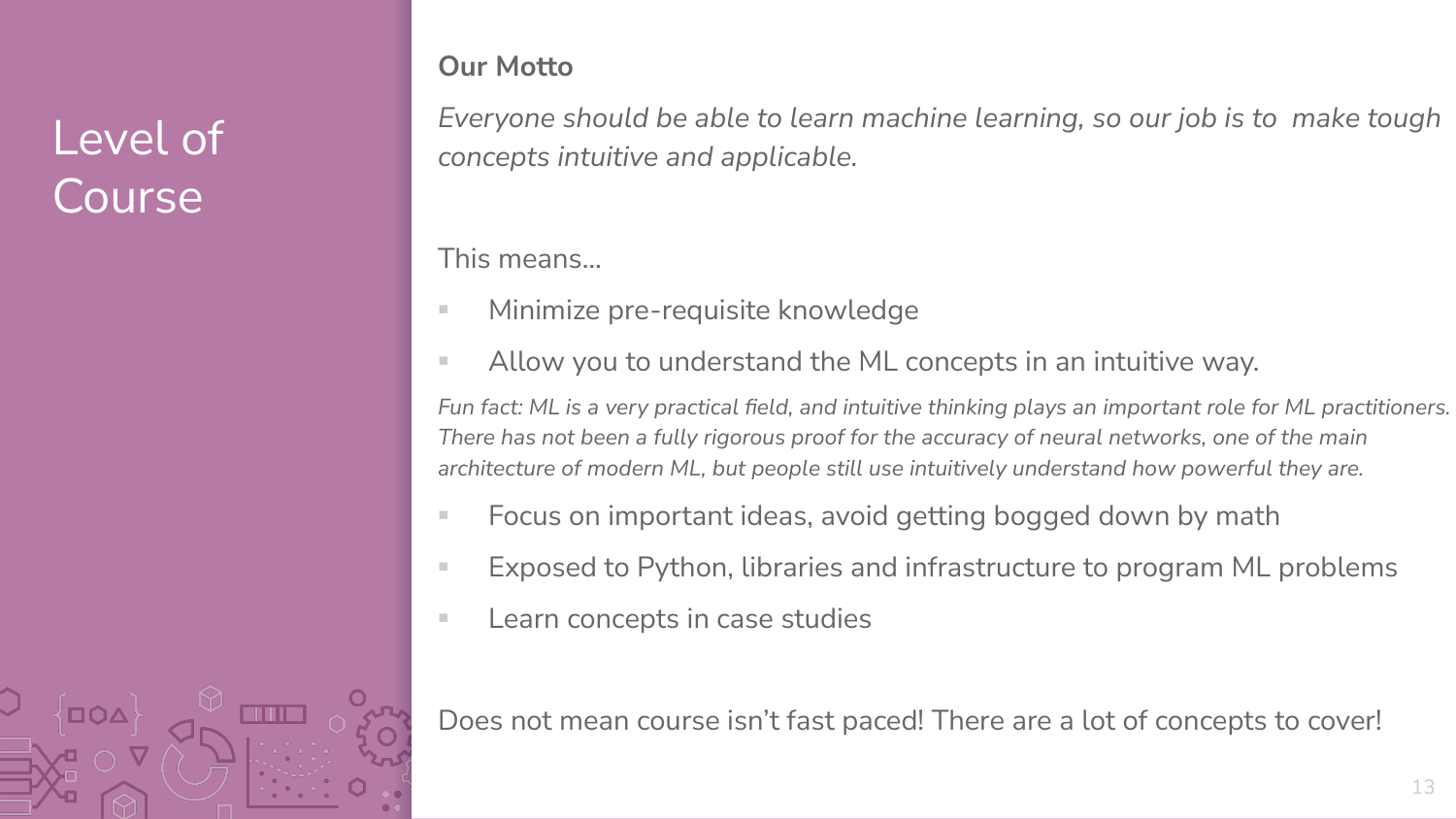

Our Motto
Everyone should be able to learn machine learning, so our job is to  make tough concepts intuitive and applicable.

This means…
Minimize pre-requisite knowledge
Allow you to understand the ML concepts in an intuitive way.
Fun fact: ML is a very practical field, and intuitive thinking plays an important role for ML practitioners. There has not been a fully rigorous proof for the accuracy of neural networks, one of the main architecture of modern ML, but people still use intuitively understand how powerful they are.
Focus on important ideas, avoid getting bogged down by math
Exposed to Python, libraries and infrastructure to program ML problems
Learn concepts in case studies

Does not mean course isn’t fast paced! There are a lot of concepts to cover!
# Level of Course
13